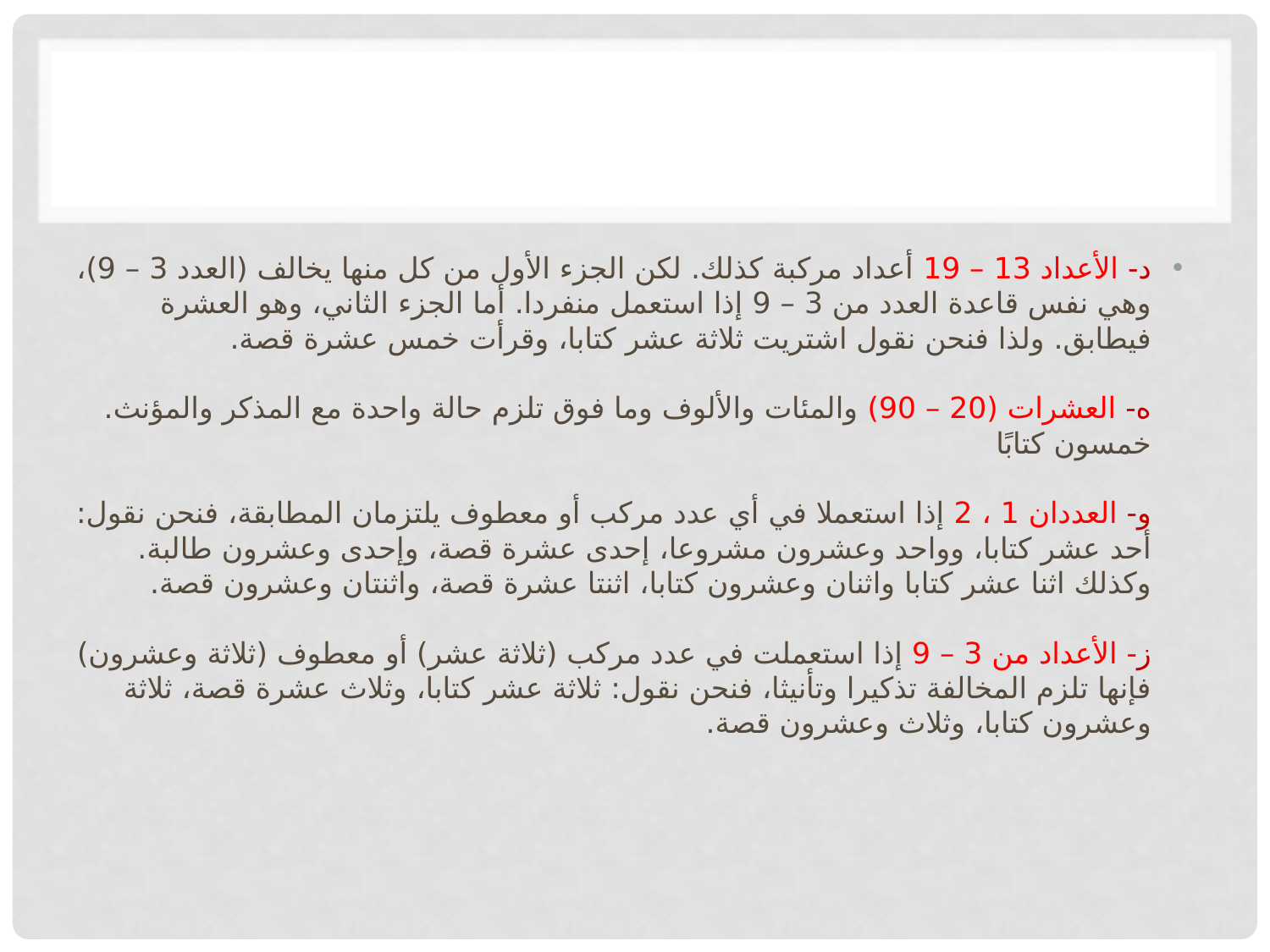

د- الأعداد 13 – 19 أعداد مركبة كذلك. لكن الجزء الأول من كل منها يخالف (العدد 3 – 9)، وهي نفس قاعدة العدد من 3 – 9 إذا استعمل منفردا. أما الجزء الثاني، وهو العشرة فيطابق. ولذا فنحن نقول اشتريت ثلاثة عشر كتابا، وقرأت خمس عشرة قصة.
ه- العشرات (20 – 90) والمئات والألوف وما فوق تلزم حالة واحدة مع المذكر والمؤنث. خمسون كتابًا
و- العددان 1 ، 2 إذا استعملا في أي عدد مركب أو معطوف يلتزمان المطابقة، فنحن نقول: أحد عشر كتابا، وواحد وعشرون مشروعا، إحدى عشرة قصة، وإحدى وعشرون طالبة. وكذلك اثنا عشر كتابا واثنان وعشرون كتابا، اثنتا عشرة قصة، واثنتان وعشرون قصة.
ز- الأعداد من 3 – 9 إذا استعملت في عدد مركب (ثلاثة عشر) أو معطوف (ثلاثة وعشرون) فإنها تلزم المخالفة تذكيرا وتأنيثا، فنحن نقول: ثلاثة عشر كتابا، وثلاث عشرة قصة، ثلاثة وعشرون كتابا، وثلاث وعشرون قصة.